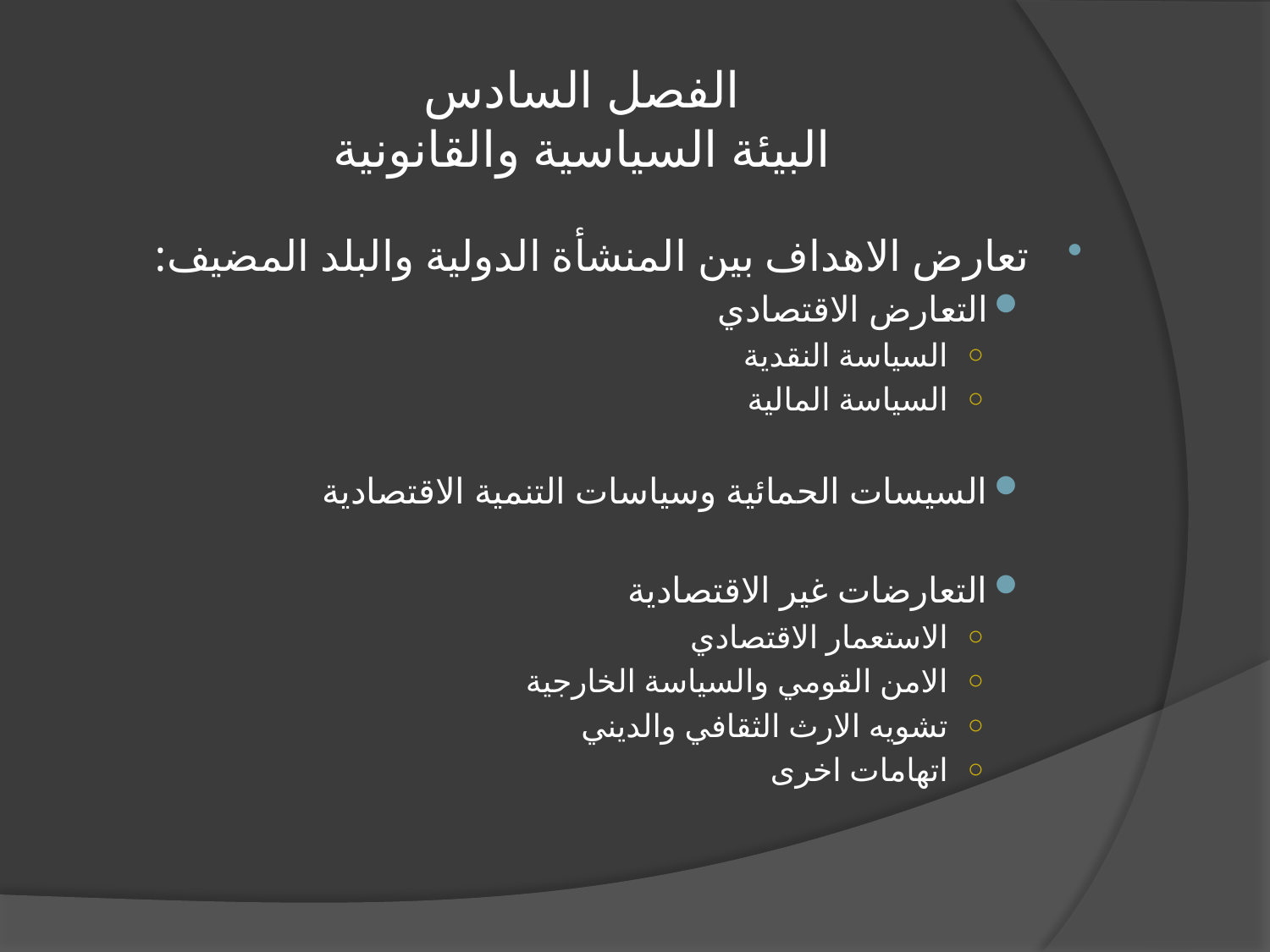

# الفصل السادس البيئة السياسية والقانونية
تعارض الاهداف بين المنشأة الدولية والبلد المضيف:
التعارض الاقتصادي
السياسة النقدية
السياسة المالية

السيسات الحمائية وسياسات التنمية الاقتصادية

التعارضات غير الاقتصادية
الاستعمار الاقتصادي
الامن القومي والسياسة الخارجية
تشويه الارث الثقافي والديني
اتهامات اخرى